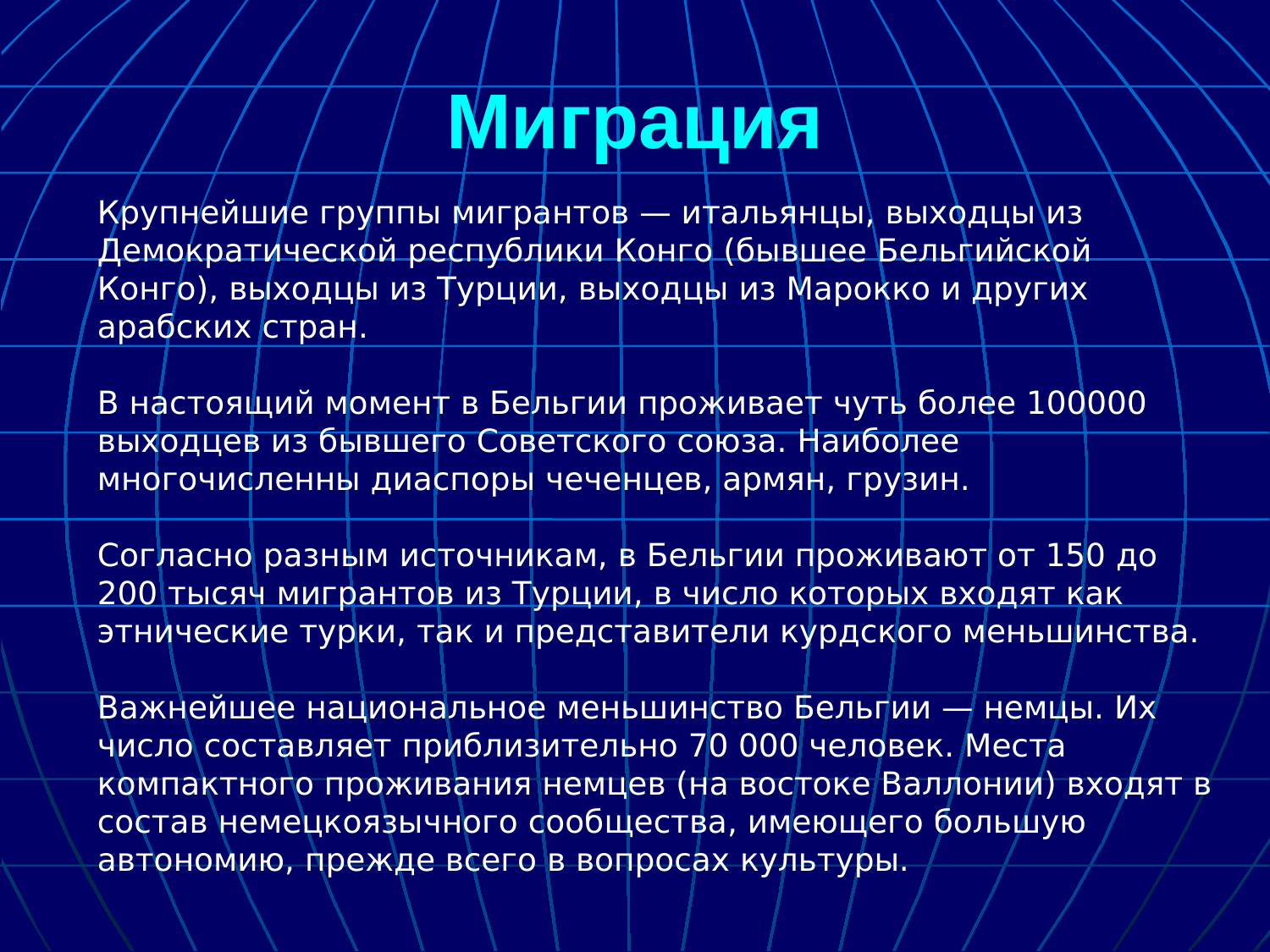

# Миграция
Крупнейшие группы мигрантов — итальянцы, выходцы из Демократической республики Конго (бывшее Бельгийской Конго), выходцы из Турции, выходцы из Марокко и других арабских стран.

В настоящий момент в Бельгии проживает чуть более 100000 выходцев из бывшего Советского союза. Наиболее многочисленны диаспоры чеченцев, армян, грузин.

Согласно разным источникам, в Бельгии проживают от 150 до 200 тысяч мигрантов из Турции, в число которых входят как этнические турки, так и представители курдского меньшинства.

Важнейшее национальное меньшинство Бельгии — немцы. Их число составляет приблизительно 70 000 человек. Места компактного проживания немцев (на востоке Валлонии) входят в состав немецкоязычного сообщества, имеющего большую автономию, прежде всего в вопросах культуры.